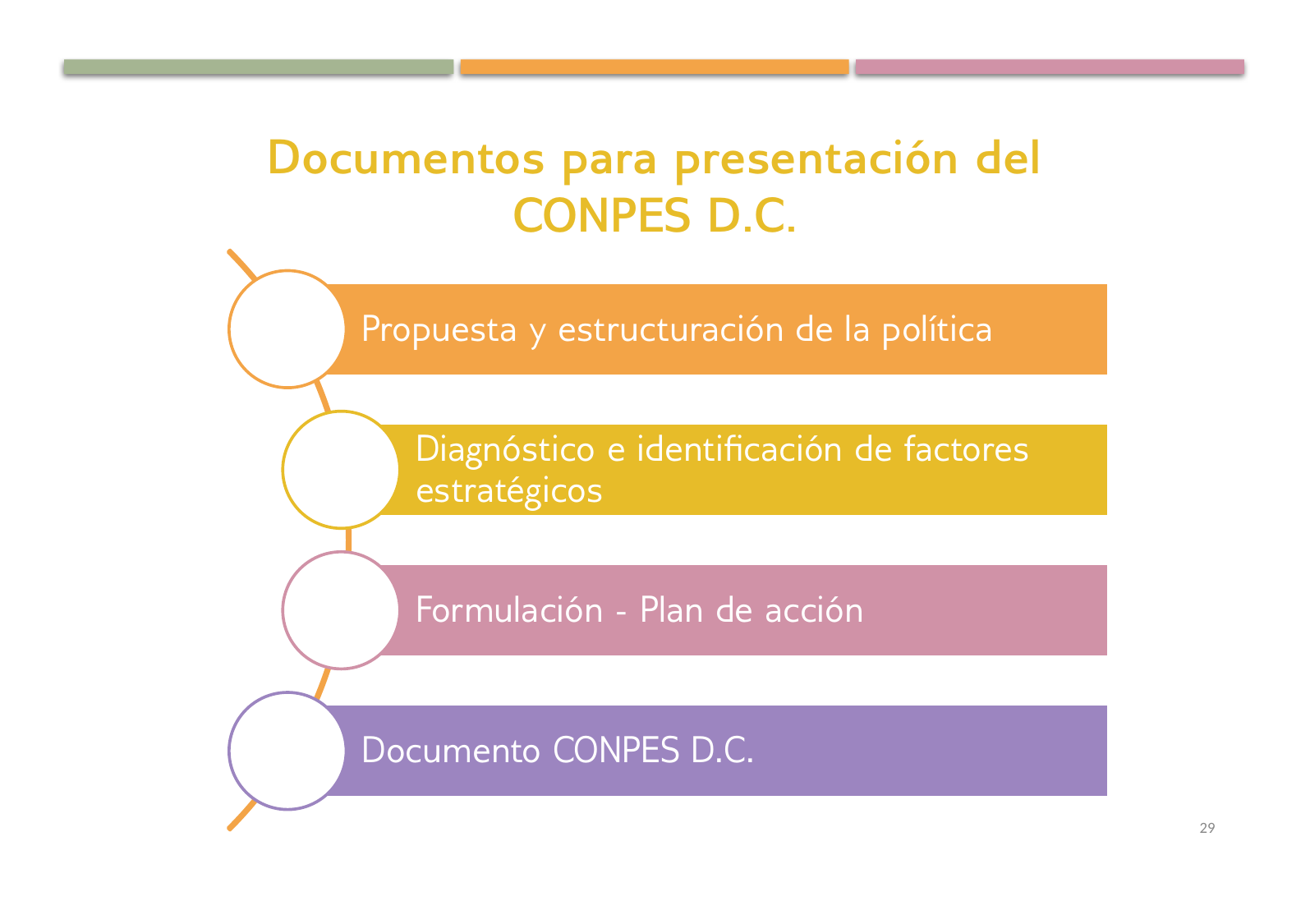

Documentos para presentación del CONPES D.C.
Propuesta y estructuración de la política
Diagnóstico e identificación de factores estratégicos
Formulación - Plan de acción
Documento CONPES D.C.
29